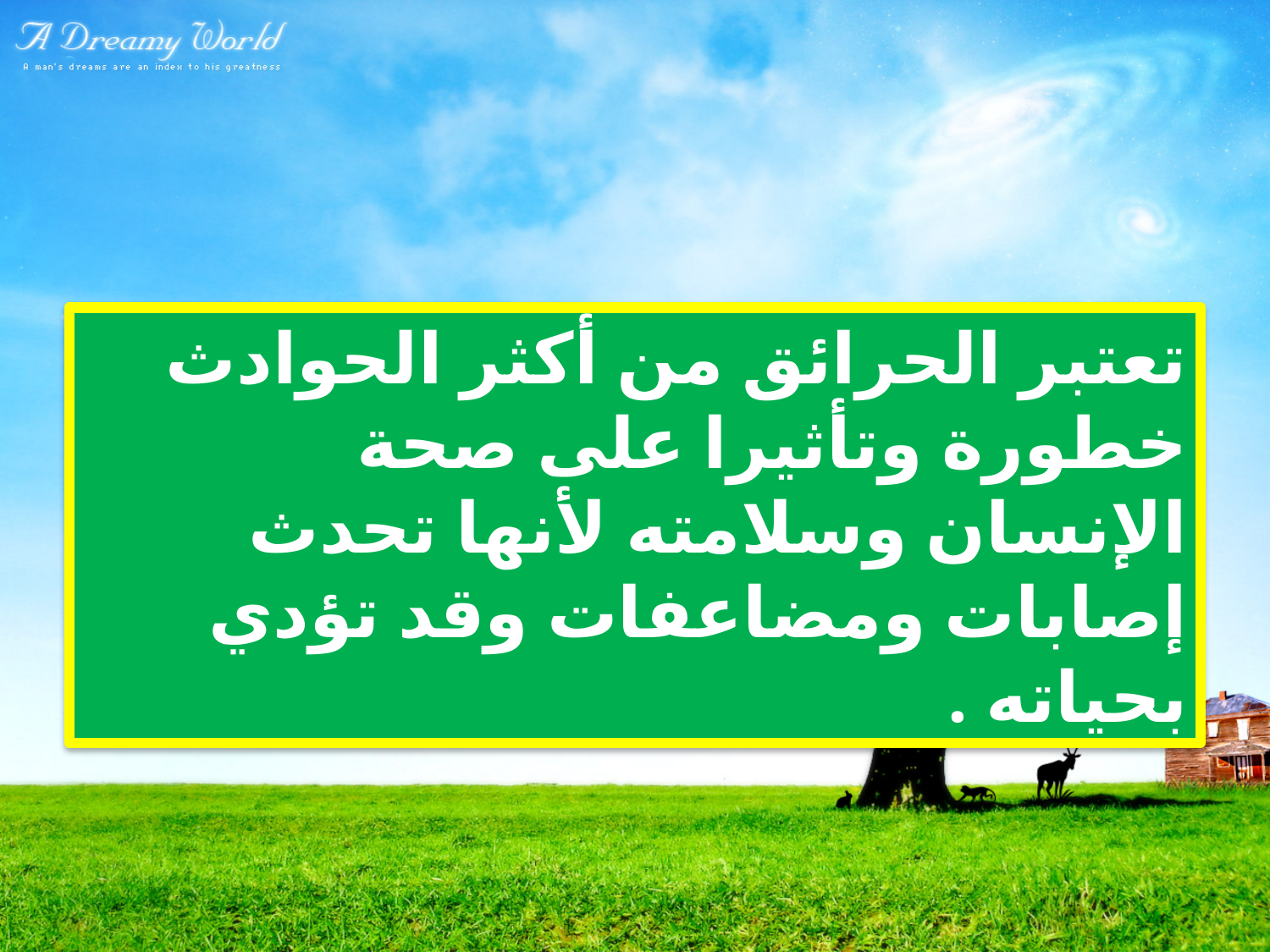

تعتبر الحرائق من أكثر الحوادث خطورة وتأثيرا على صحة الإنسان وسلامته لأنها تحدث إصابات ومضاعفات وقد تؤدي بحياته .